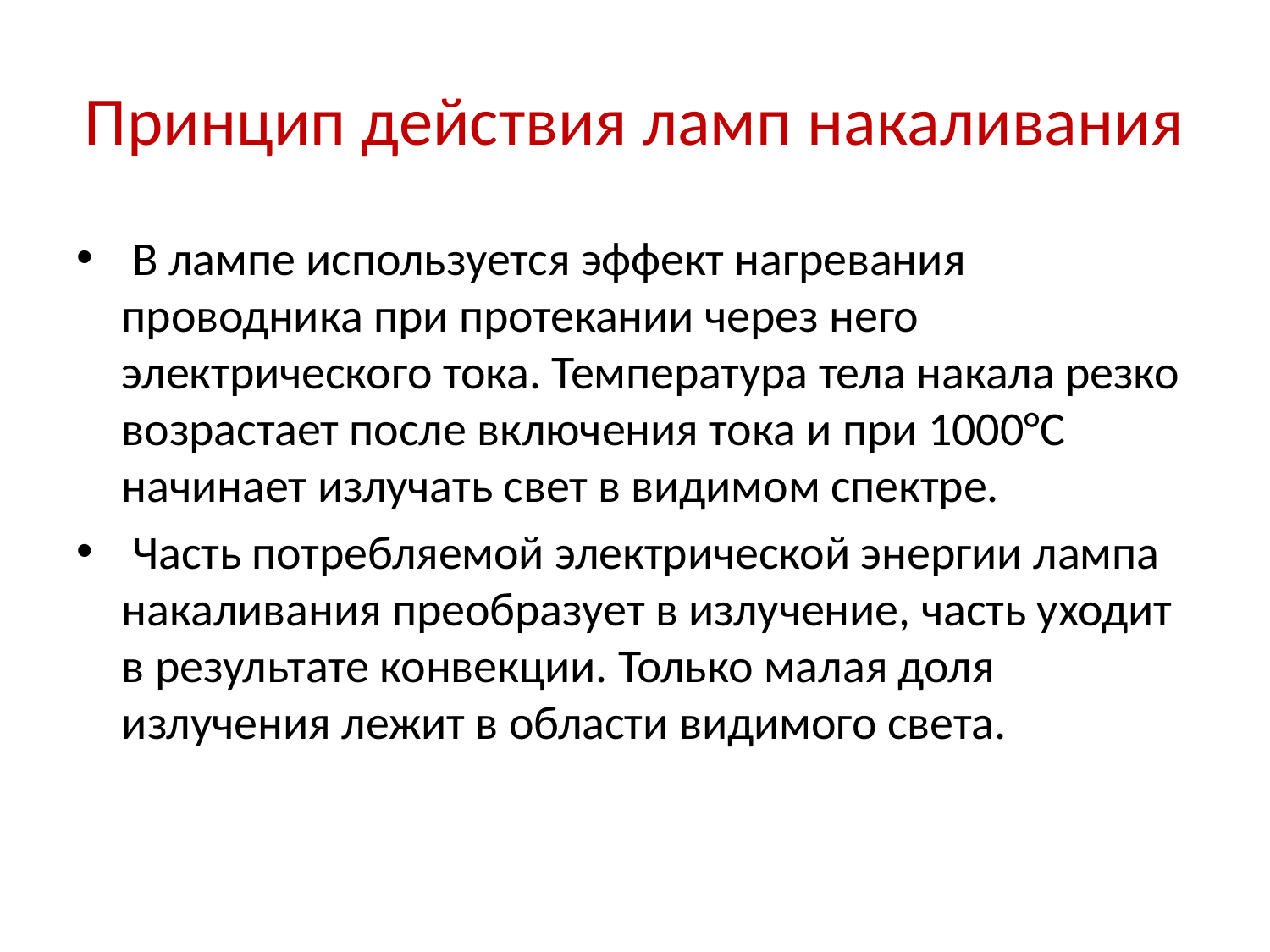

# Принцип действия ламп накаливания
 В лампе используется эффект нагревания проводника при протекании через него электрического тока. Температура тела накала резко возрастает после включения тока и при 1000°С начинает излучать свет в видимом спектре.
 Часть потребляемой электрической энергии лампа накаливания преобразует в излучение, часть уходит в результате конвекции. Только малая доля излучения лежит в области видимого света.